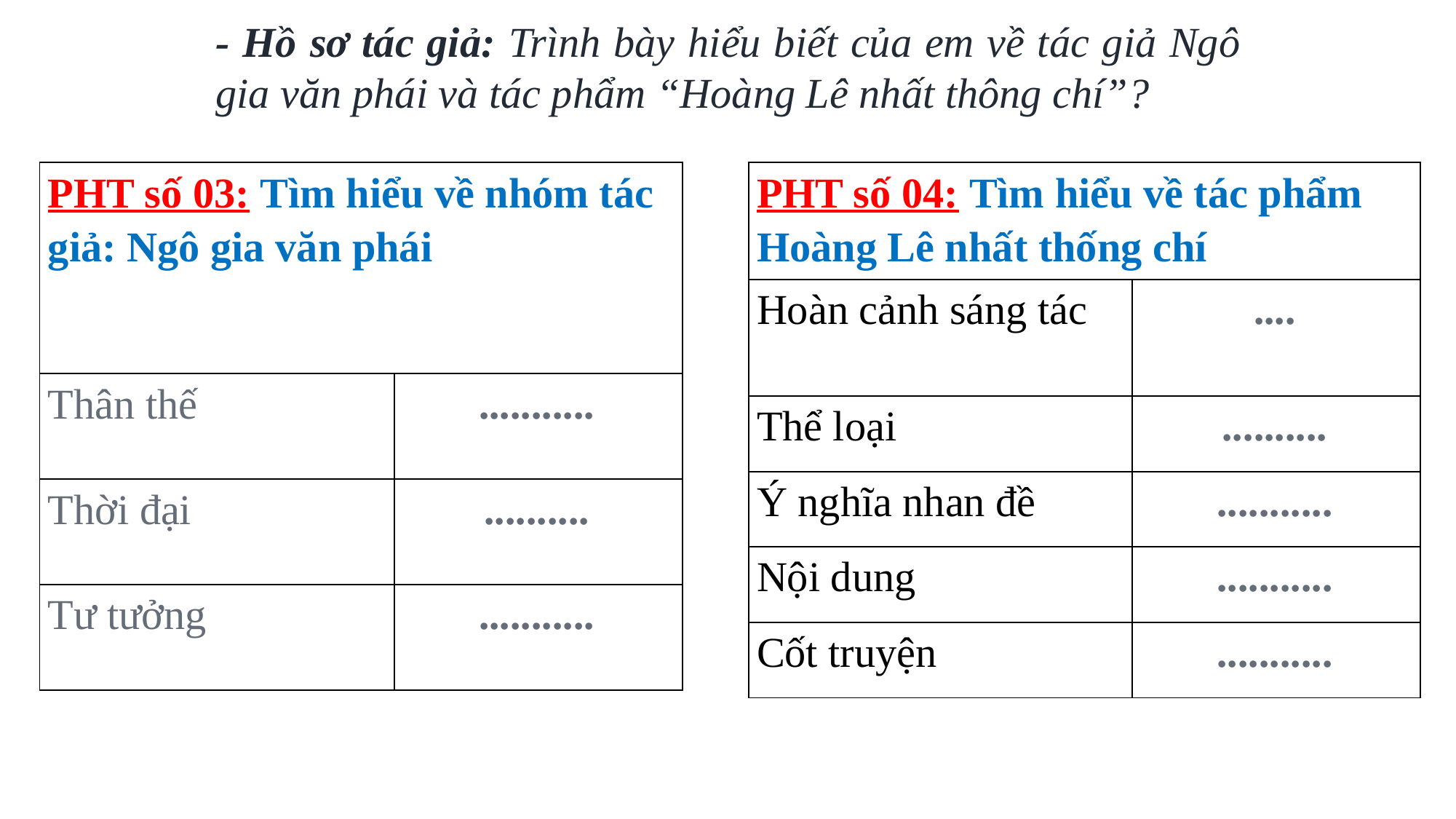

- Hồ sơ tác giả: Trình bày hiểu biết của em về tác giả Ngô gia văn phái và tác phẩm “Hoàng Lê nhất thông chí”?
| PHT số 04: Tìm hiểu về tác phẩm Hoàng Lê nhất thống chí |  |
| --- | --- |
| Hoàn cảnh sáng tác | .... |
| Thể loại | .......... |
| Ý nghĩa nhan đề | ........... |
| Nội dung | ........... |
| Cốt truyện | ........... |
| PHT số 03: Tìm hiểu về nhóm tác giả: Ngô gia văn phái |  |
| --- | --- |
| Thân thế | ........... |
| Thời đại | .......... |
| Tư tưởng | ........... |